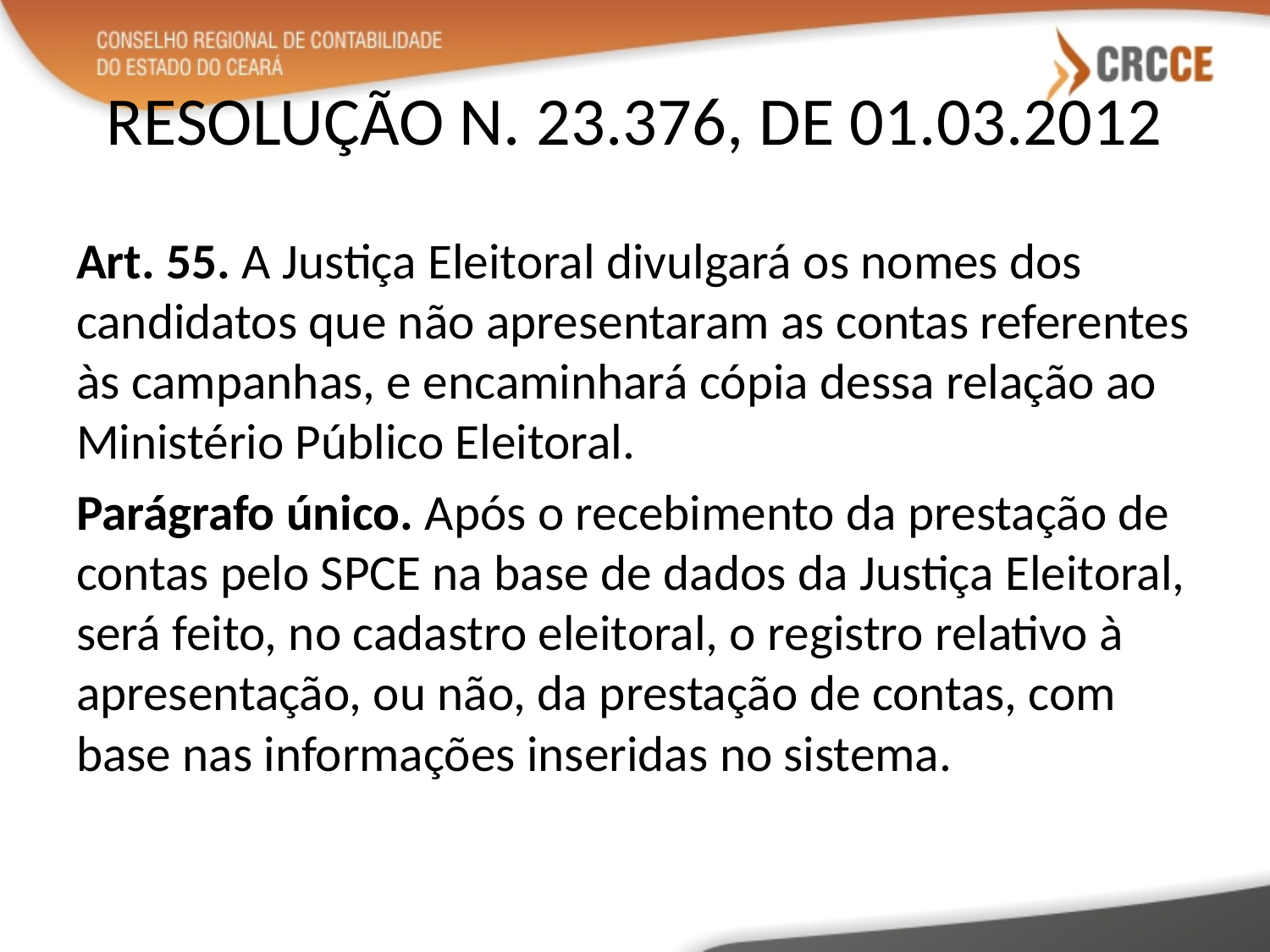

# RESOLUÇÃO N. 23.376, DE 01.03.2012
Art. 55. A Justiça Eleitoral divulgará os nomes dos candidatos que não apresentaram as contas referentes às campanhas, e encaminhará cópia dessa relação ao Ministério Público Eleitoral.
Parágrafo único. Após o recebimento da prestação de contas pelo SPCE na base de dados da Justiça Eleitoral, será feito, no cadastro eleitoral, o registro relativo à apresentação, ou não, da prestação de contas, com base nas informações inseridas no sistema.